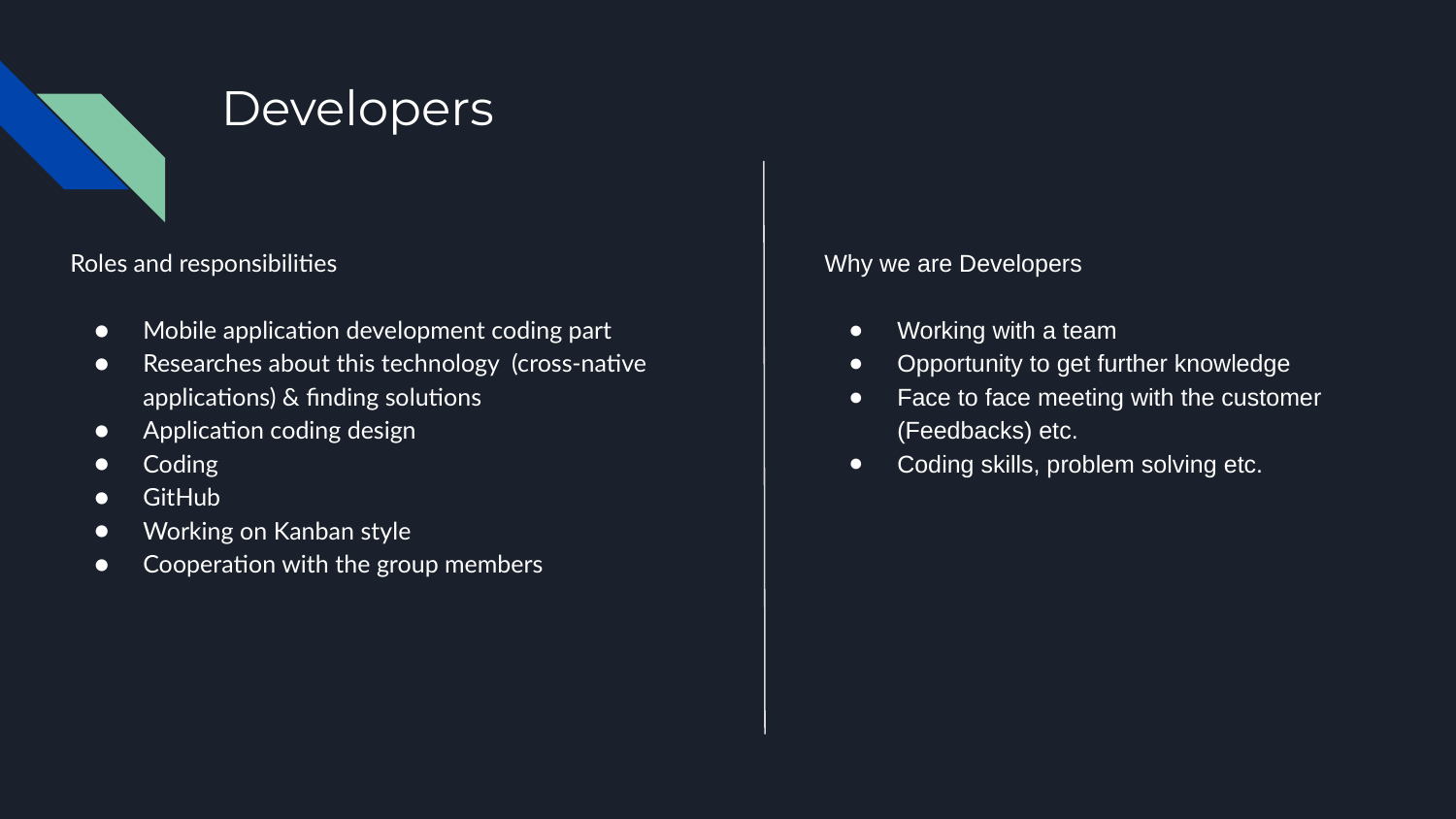

# Developers
Roles and responsibilities

Mobile application development coding part
Researches about this technology  (cross-native applications) & finding solutions
Application coding design
Coding
GitHub
Working on Kanban style
Cooperation with the group members

Why we are Developers

Working with a team
Opportunity to get further knowledge
Face to face meeting with the customer (Feedbacks) etc.
Coding skills, problem solving etc.